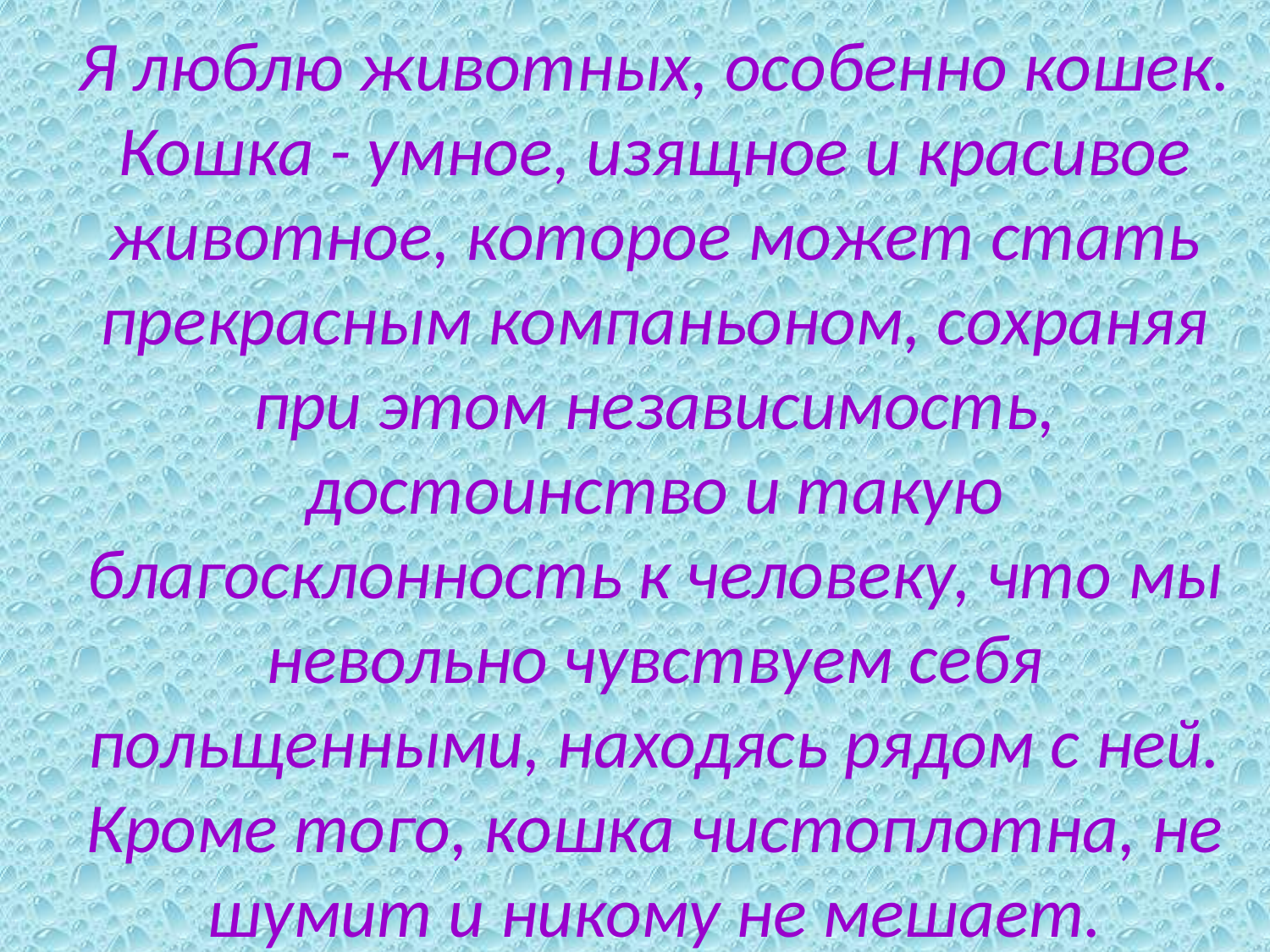

# Я люблю животных, особенно кошек. Кошка - умное, изящное и красивое животное, которое может стать прекрасным компаньоном, сохраняя при этом независимость, достоинство и такую благосклонность к человеку, что мы невольно чувствуем себя польщенными, находясь рядом с ней. Кроме того, кошка чистоплотна, не шумит и никому не мешает.